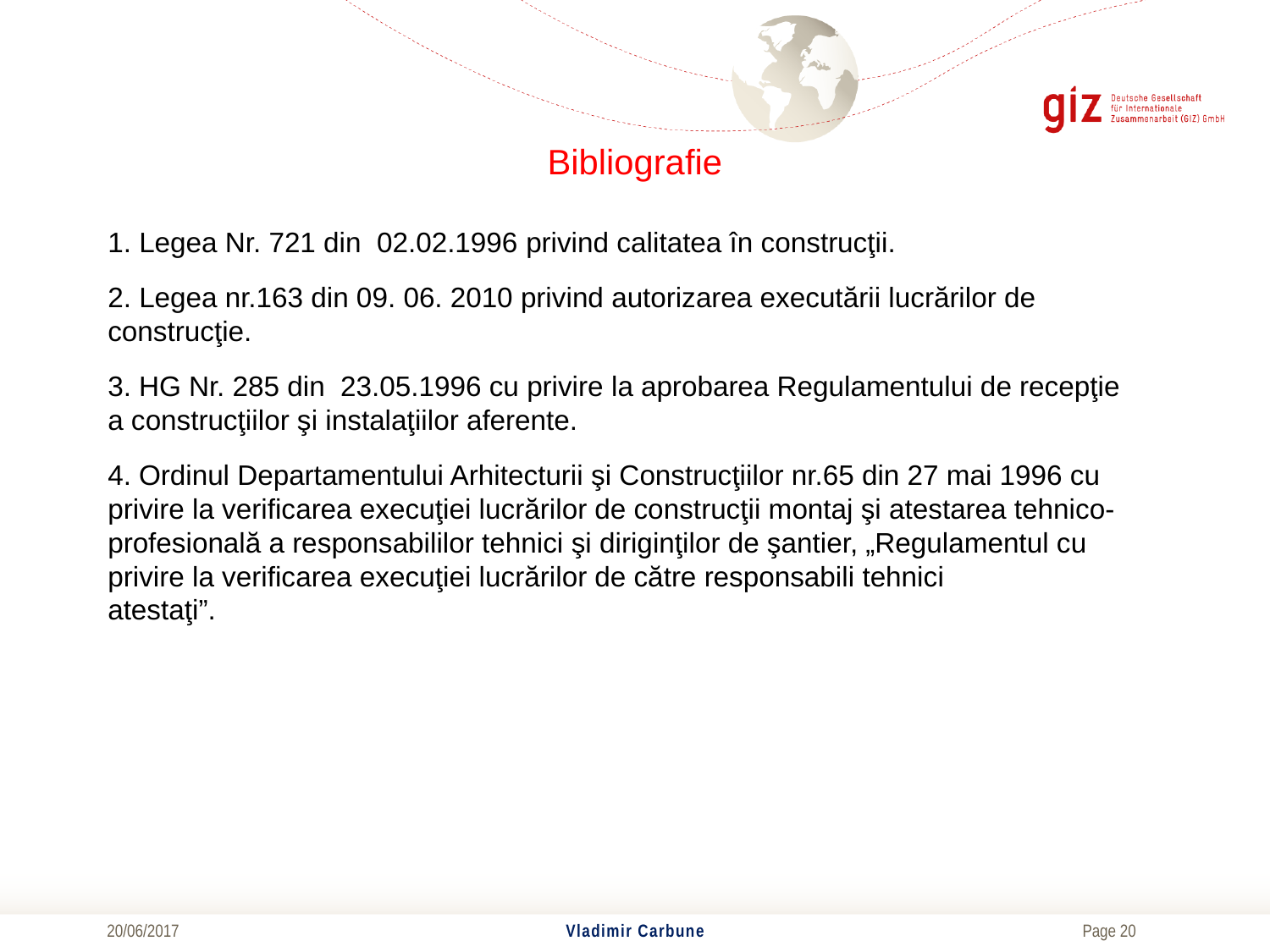

# Bibliografie
1. Legea Nr. 721 din  02.02.1996 privind calitatea în construcţii.
2. Legea nr.163 din 09. 06. 2010 privind autorizarea executării lucrărilor de construcţie.
3. HG Nr. 285 din  23.05.1996 cu privire la aprobarea Regulamentului de recepţie a construcţiilor şi instalaţiilor aferente.
4. Ordinul Departamentului Arhitecturii şi Construcţiilor nr.65 din 27 mai 1996 cu privire la verificarea execuţiei lucrărilor de construcţii montaj şi atestarea tehnico-profesională a responsabililor tehnici şi diriginţilor de şantier, „Regulamentul cu privire la verificarea execuţiei lucrărilor de către responsabili tehnici atestaţi”.

20/06/2017
Vladimir Carbune